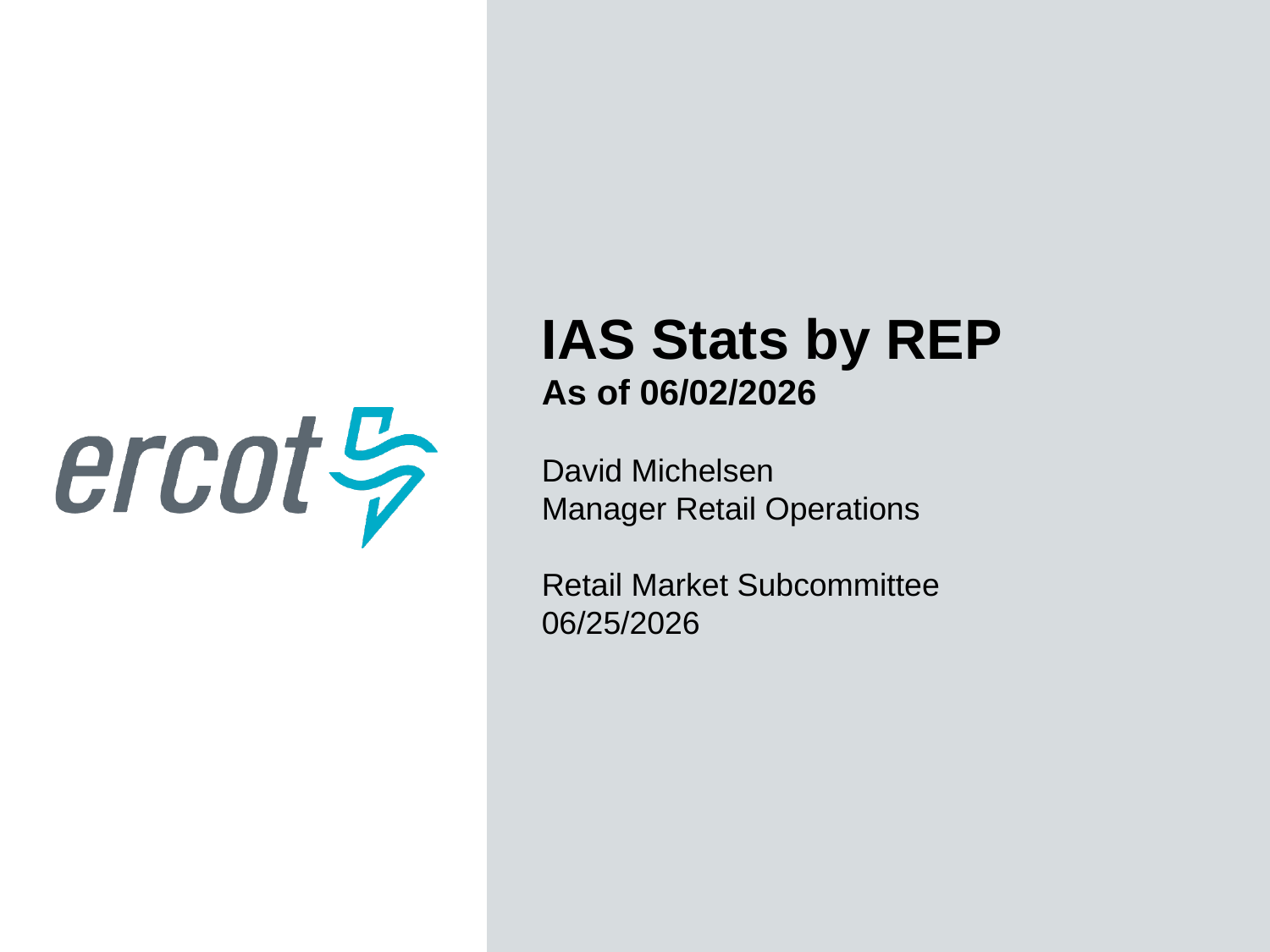

IAS Stats by REP
As of 06/02/2026

David Michelsen
Manager Retail Operations

Retail Market Subcommittee
06/25/2026